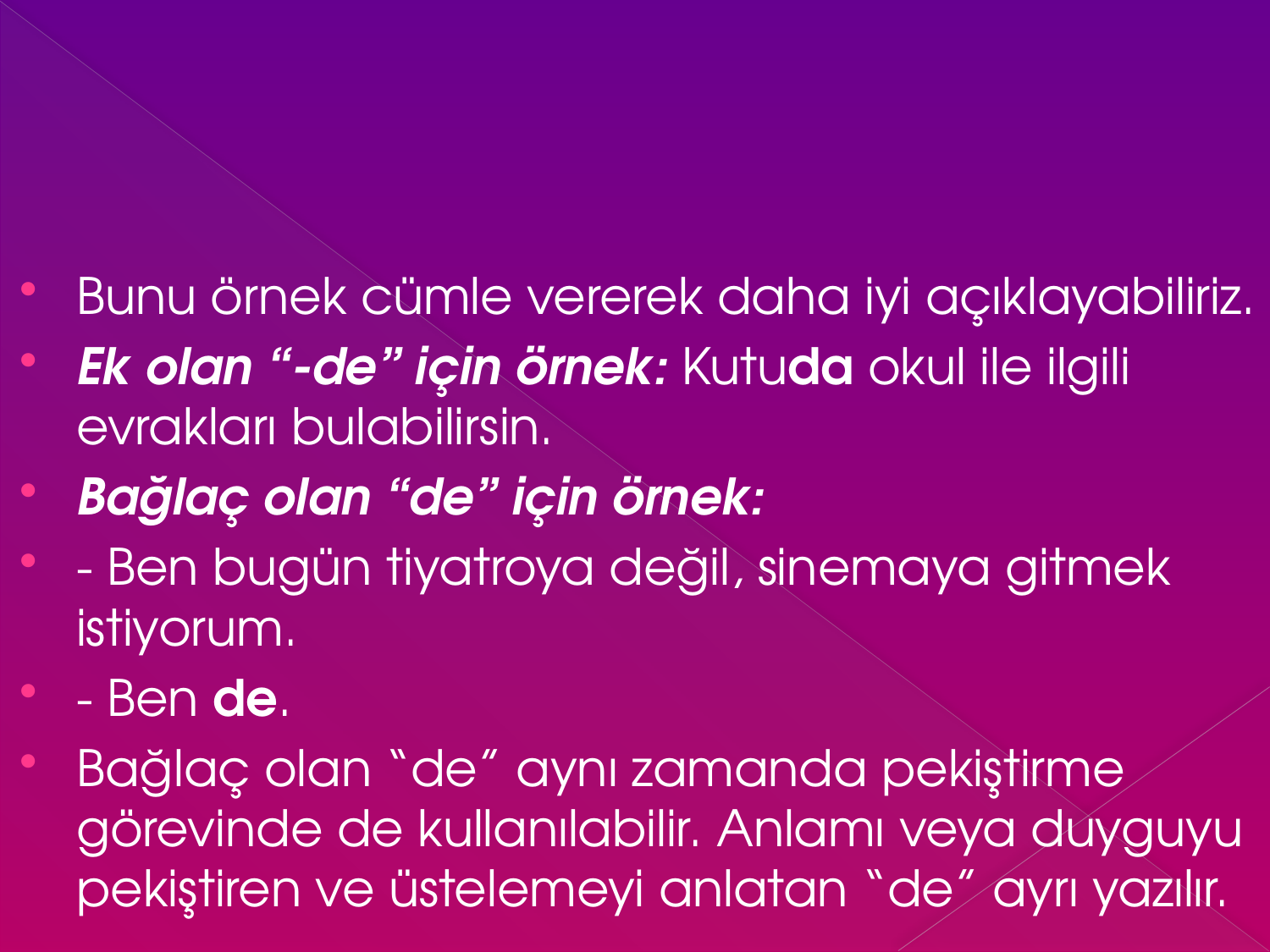

#
Bunu örnek cümle vererek daha iyi açıklayabiliriz.
Ek olan “-de” için örnek: Kutuda okul ile ilgili evrakları bulabilirsin.
Bağlaç olan “de” için örnek:
- Ben bugün tiyatroya değil, sinemaya gitmek istiyorum.
- Ben de.
Bağlaç olan “de” aynı zamanda pekiştirme görevinde de kullanılabilir. Anlamı veya duyguyu pekiştiren ve üstelemeyi anlatan “de” ayrı yazılır.